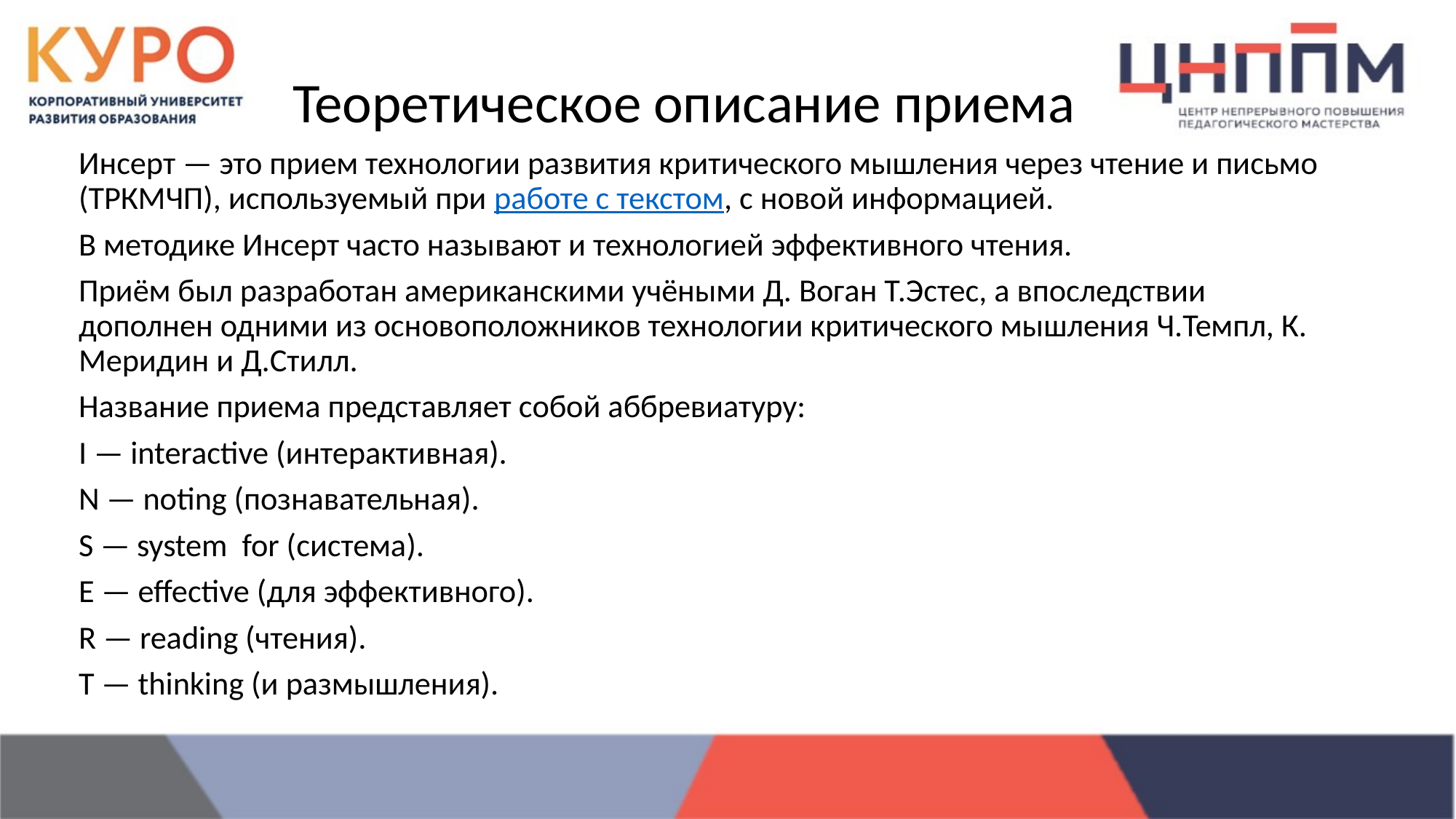

# Теоретическое описание приема
Инсерт — это прием технологии развития критического мышления через чтение и письмо (ТРКМЧП), используемый при работе с текстом, с новой информацией.
В методике Инсерт часто называют и технологией эффективного чтения.
Приём был разработан американскими учёными Д. Воган Т.Эстес, а впоследствии дополнен одними из основоположников технологии критического мышления Ч.Темпл, К. Меридин и Д.Стилл.
Название приема представляет собой аббревиатуру:
I — interactive (интерактивная).
N — noting (познавательная).
S — system  for (система).
E — effective (для эффективного).
R — reading (чтения).
T — thinking (и размышления).